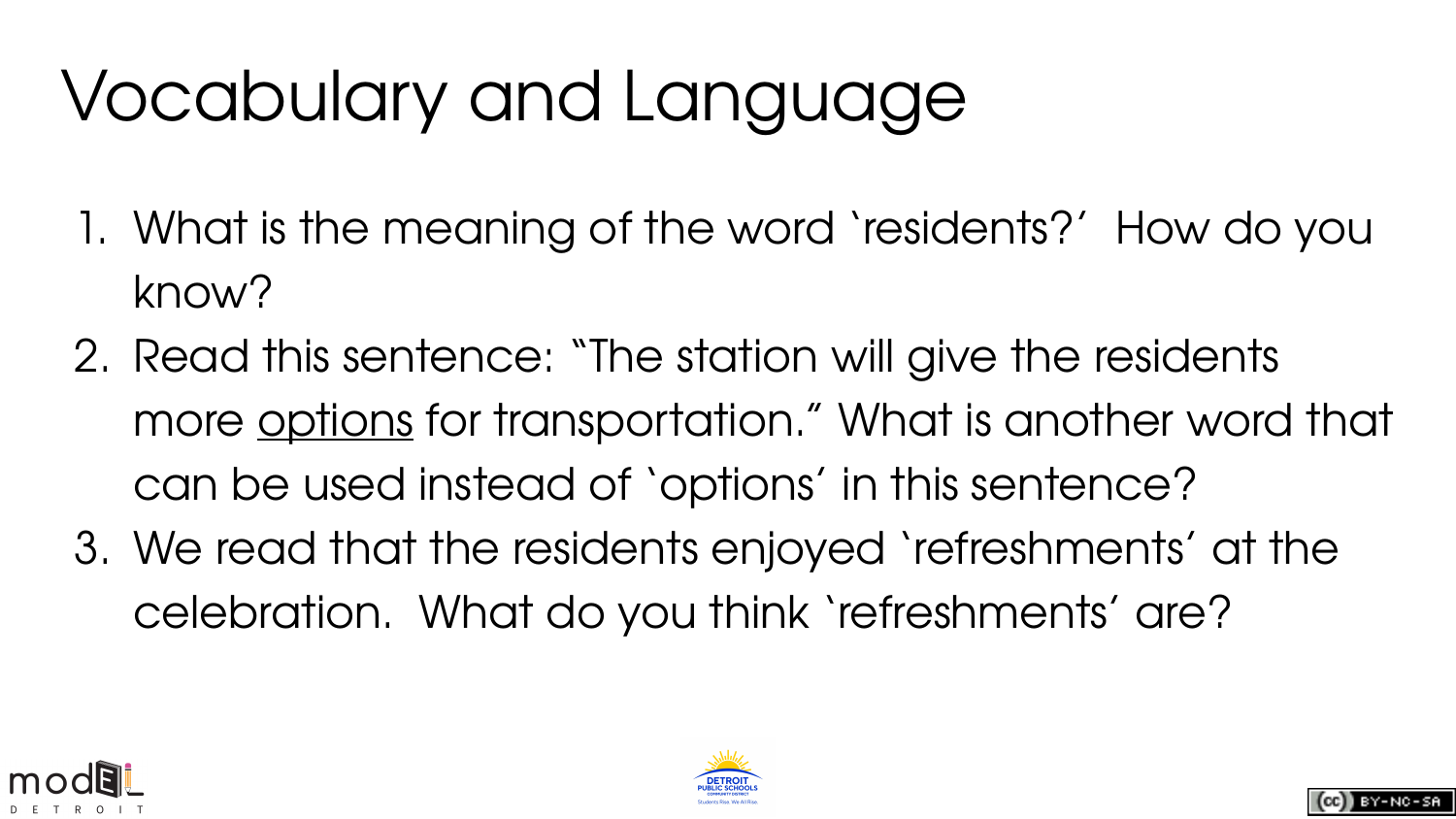

# Vocabulary and Language
What is the meaning of the word ‘residents?’  How do you know?
Read this sentence: “The station will give the residents more options for transportation.” What is another word that can be used instead of ‘options’ in this sentence?
We read that the residents enjoyed ‘refreshments’ at the celebration.  What do you think ‘refreshments’ are?